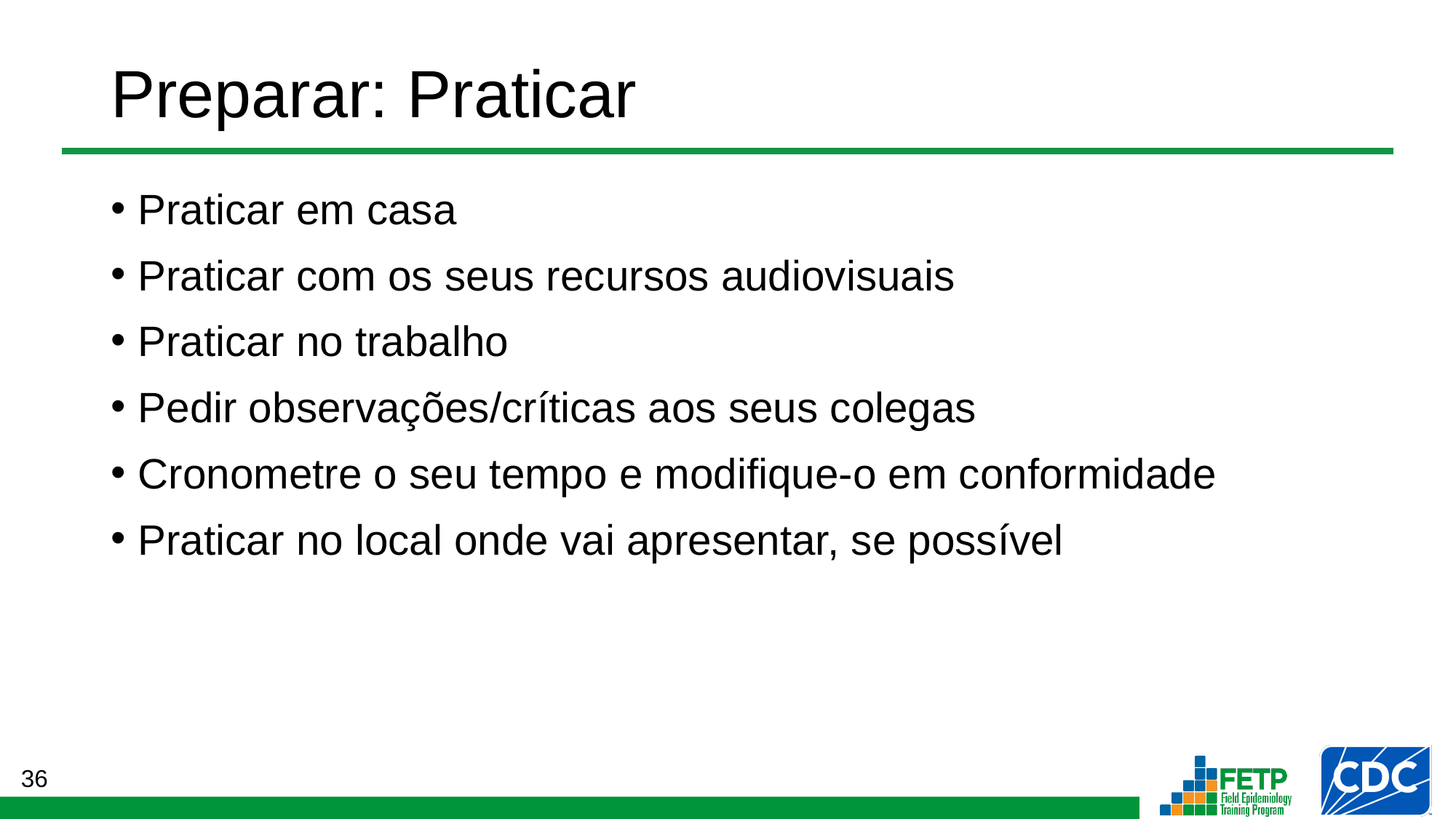

# Preparar: Praticar
Praticar em casa
Praticar com os seus recursos audiovisuais
Praticar no trabalho
Pedir observações/críticas aos seus colegas
Cronometre o seu tempo e modifique-o em conformidade
Praticar no local onde vai apresentar, se possível